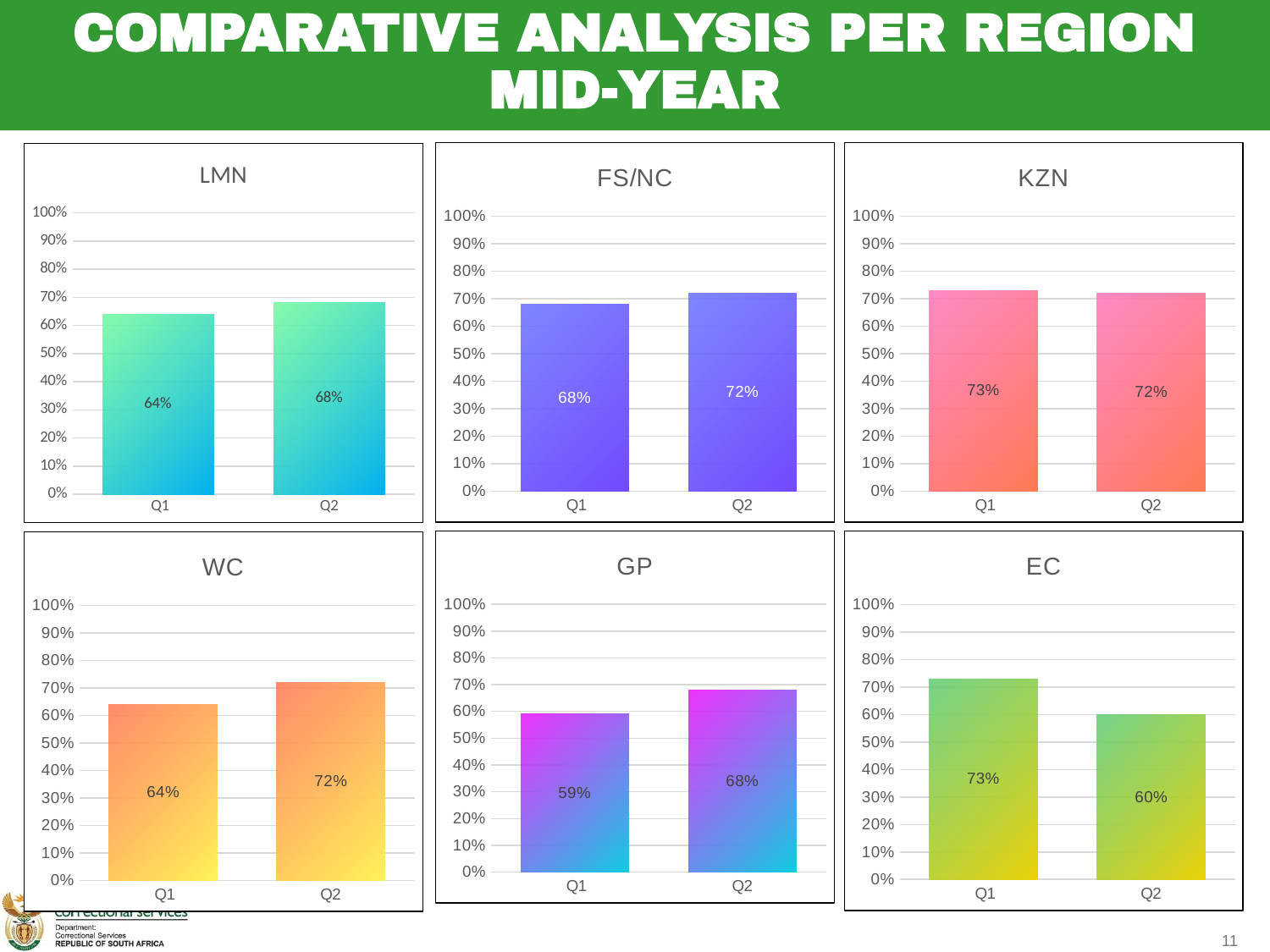

COMPARATIVE ANALYSIS PER REGION MID-YEAR

### Chart:

| Category | FS/NC |
|---|---|
|  Q1 | 0.68 |
| Q2 | 0.72 |

### Chart:

| Category | KZN |
|---|---|
|  Q1 | 0.73 |
| Q2 | 0.72 |

### Chart:

| Category | LMN |
|---|---|
|  Q1 | 0.64 |
| Q2 | 0.68 |

### Chart:

| Category | GP |
|---|---|
|  Q1 | 0.59 |
| Q2 | 0.68 |

### Chart:

| Category | EC |
|---|---|
|  Q1 | 0.73 |
| Q2 | 0.6 |

### Chart:

| Category | WC |
|---|---|
|  Q1 | 0.64 |
| Q2 | 0.72 |